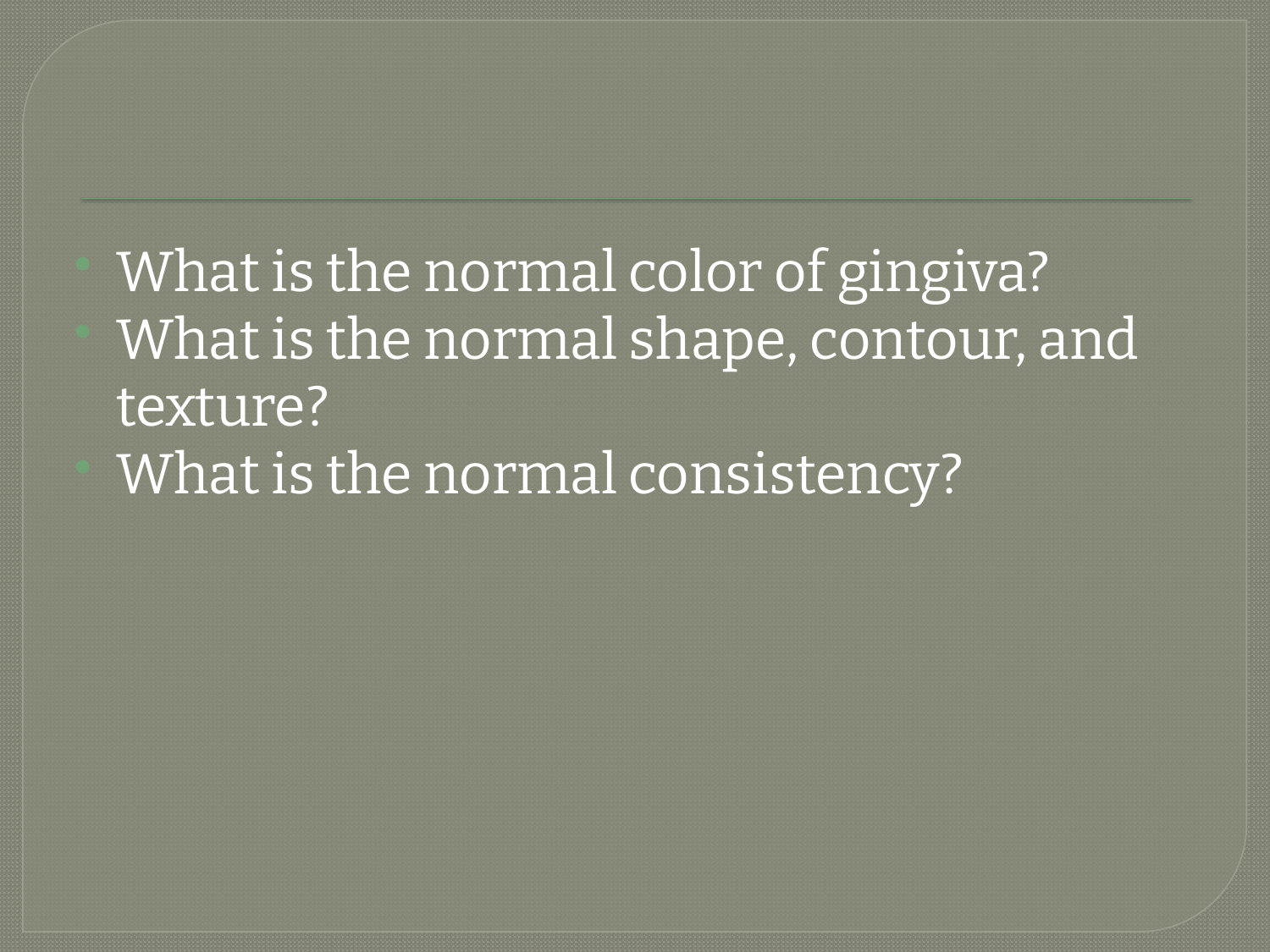

#
What is the normal color of gingiva?
What is the normal shape, contour, and texture?
What is the normal consistency?